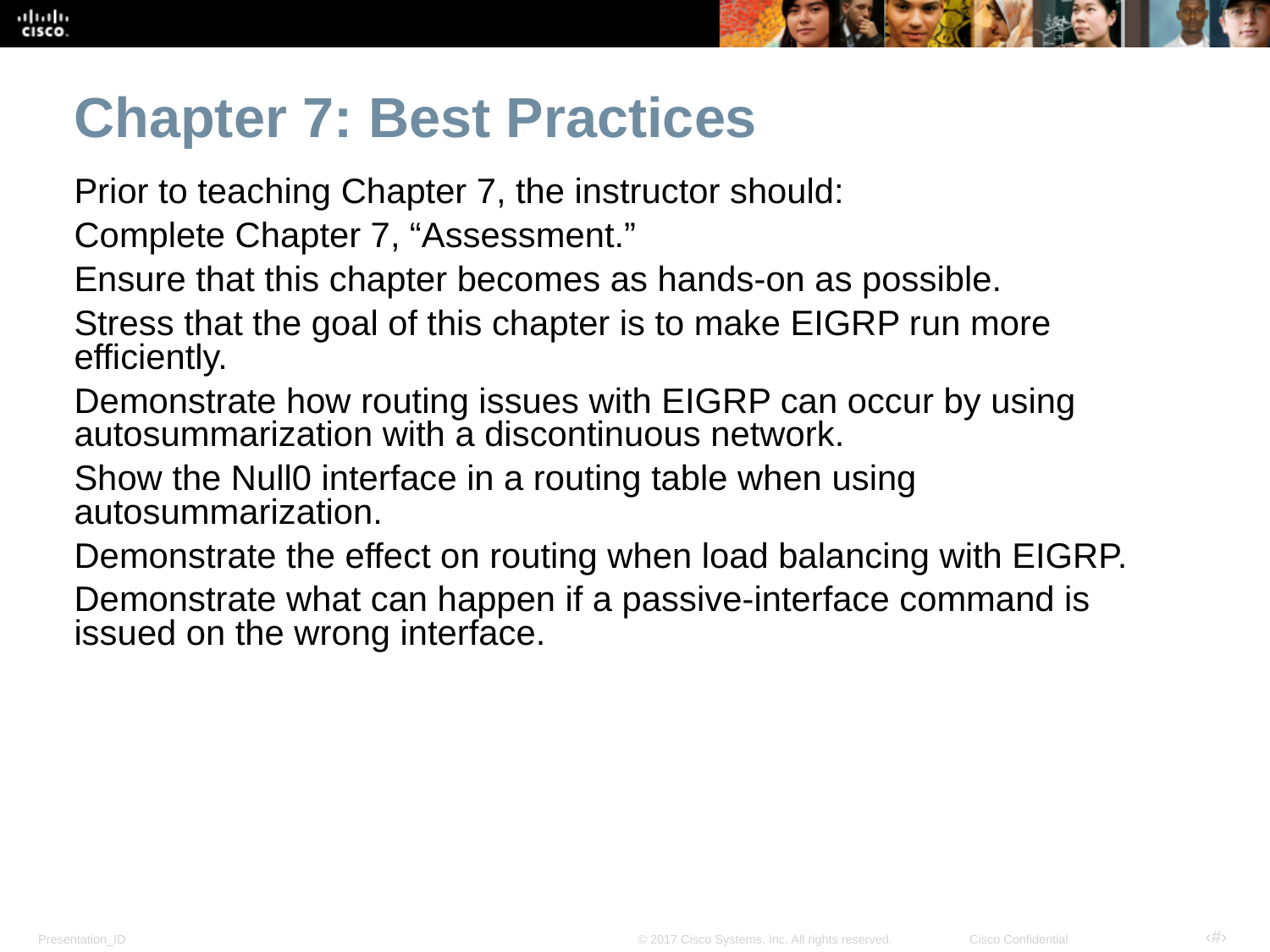

Chapter 7: Best Practices
Prior to teaching Chapter 7, the instructor should:
Complete Chapter 7, “Assessment.”
Ensure that this chapter becomes as hands-on as possible.
Stress that the goal of this chapter is to make EIGRP run more efficiently.
Demonstrate how routing issues with EIGRP can occur by using autosummarization with a discontinuous network.
Show the Null0 interface in a routing table when using autosummarization.
Demonstrate the effect on routing when load balancing with EIGRP.
Demonstrate what can happen if a passive-interface command is issued on the wrong interface.